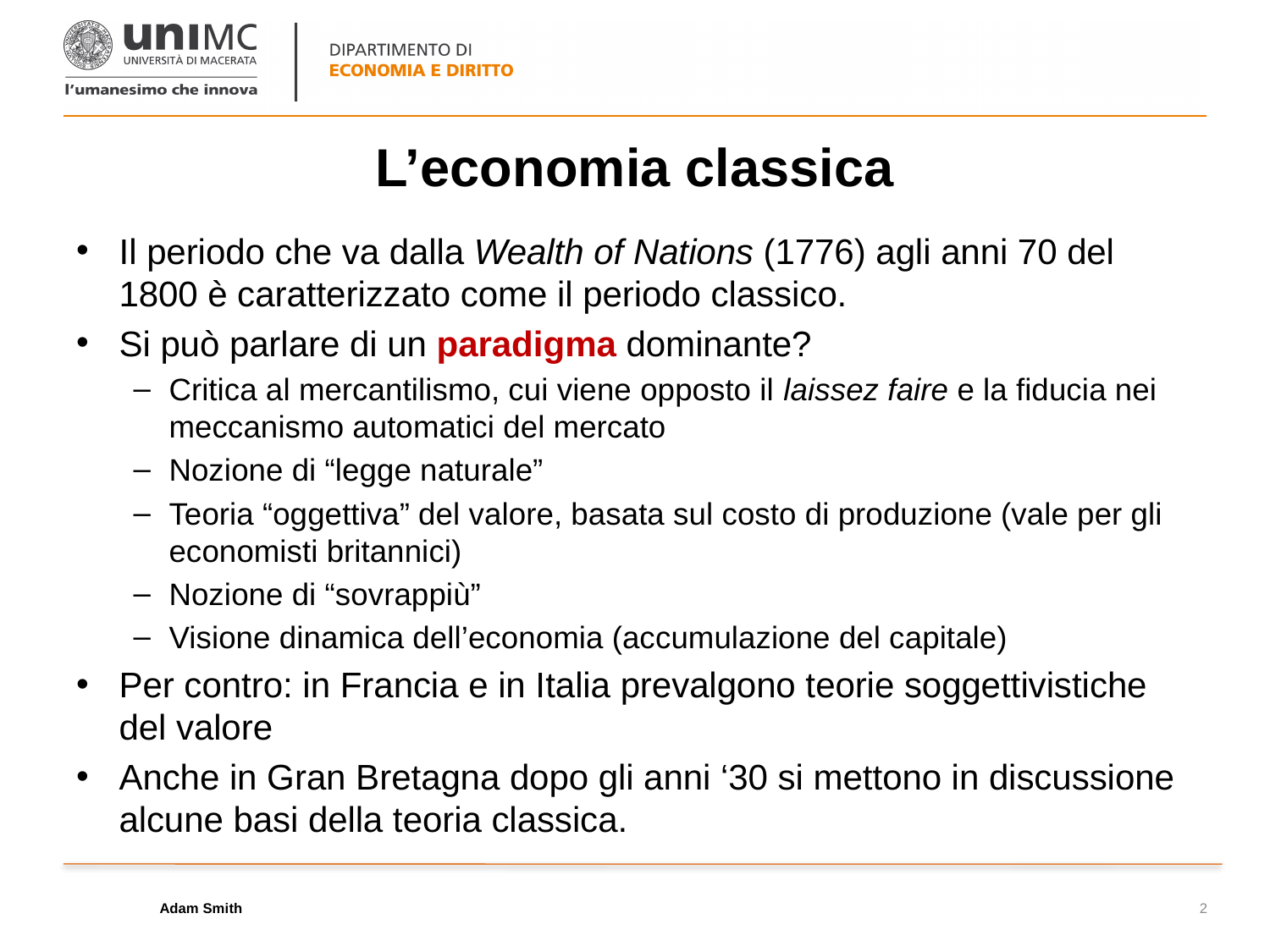

# L’economia classica
Il periodo che va dalla Wealth of Nations (1776) agli anni 70 del 1800 è caratterizzato come il periodo classico.
Si può parlare di un paradigma dominante?
Critica al mercantilismo, cui viene opposto il laissez faire e la fiducia nei meccanismo automatici del mercato
Nozione di “legge naturale”
Teoria “oggettiva” del valore, basata sul costo di produzione (vale per gli economisti britannici)
Nozione di “sovrappiù”
Visione dinamica dell’economia (accumulazione del capitale)
Per contro: in Francia e in Italia prevalgono teorie soggettivistiche del valore
Anche in Gran Bretagna dopo gli anni ‘30 si mettono in discussione alcune basi della teoria classica.

Adam Smith
2